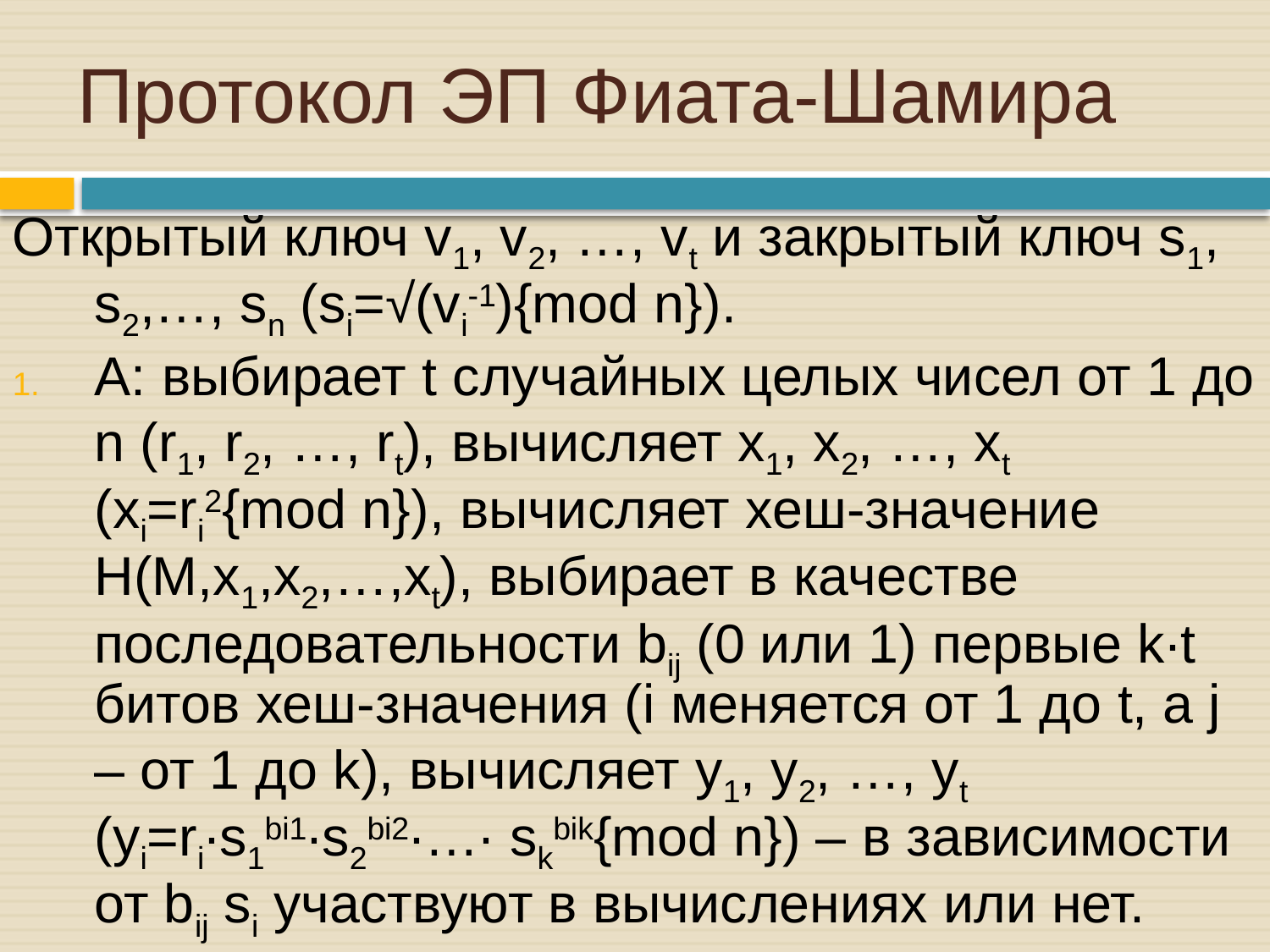

# Протокол ЭП Фиата-Шамира
Открытый ключ v1, v2, …, vt и закрытый ключ s1, s2,…, sn (si=√(vi-1){mod n}).
A: выбирает t случайных целых чисел от 1 до n (r1, r2, …, rt), вычисляет x1, x2, …, xt (xi=ri2{mod n}), вычисляет хеш-значение H(M,x1,x2,…,xt), выбирает в качестве последовательности bij (0 или 1) первые k∙t битов хеш-значения (i меняется от 1 до t, а j – от 1 до k), вычисляет y1, y2, …, yt (yi=ri∙s1bi1∙s2bi2∙…∙ skbik{mod n}) – в зависимости от bij si участвуют в вычислениях или нет.